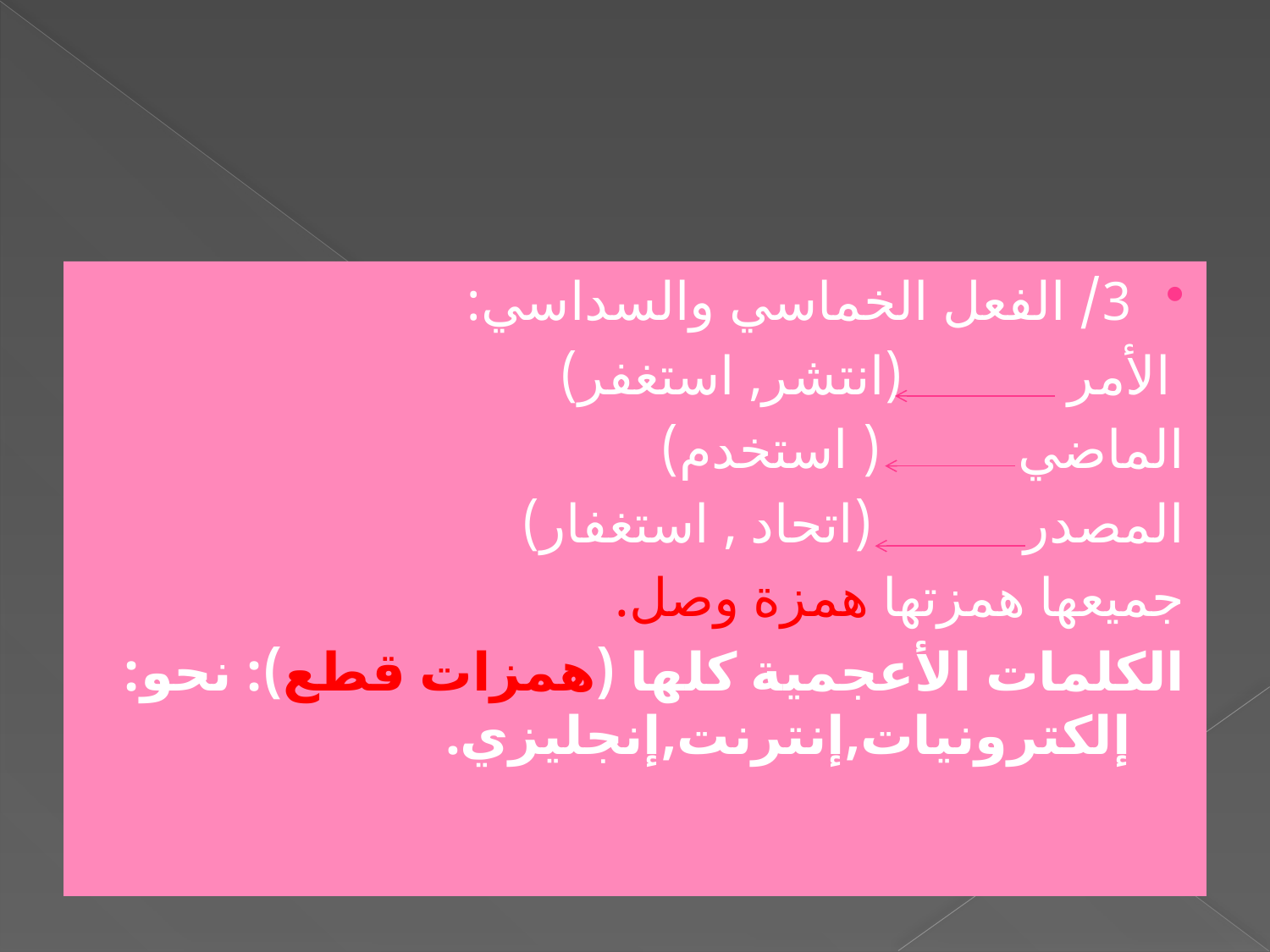

#
3/ الفعل الخماسي والسداسي:
 الأمر            (انتشر, استغفر)
الماضي          ( استخدم)
المصدر           (اتحاد , استغفار)
جميعها همزتها همزة وصل.
الكلمات الأعجمية كلها (همزات قطع): نحو: إلكترونيات,إنترنت,إنجليزي.